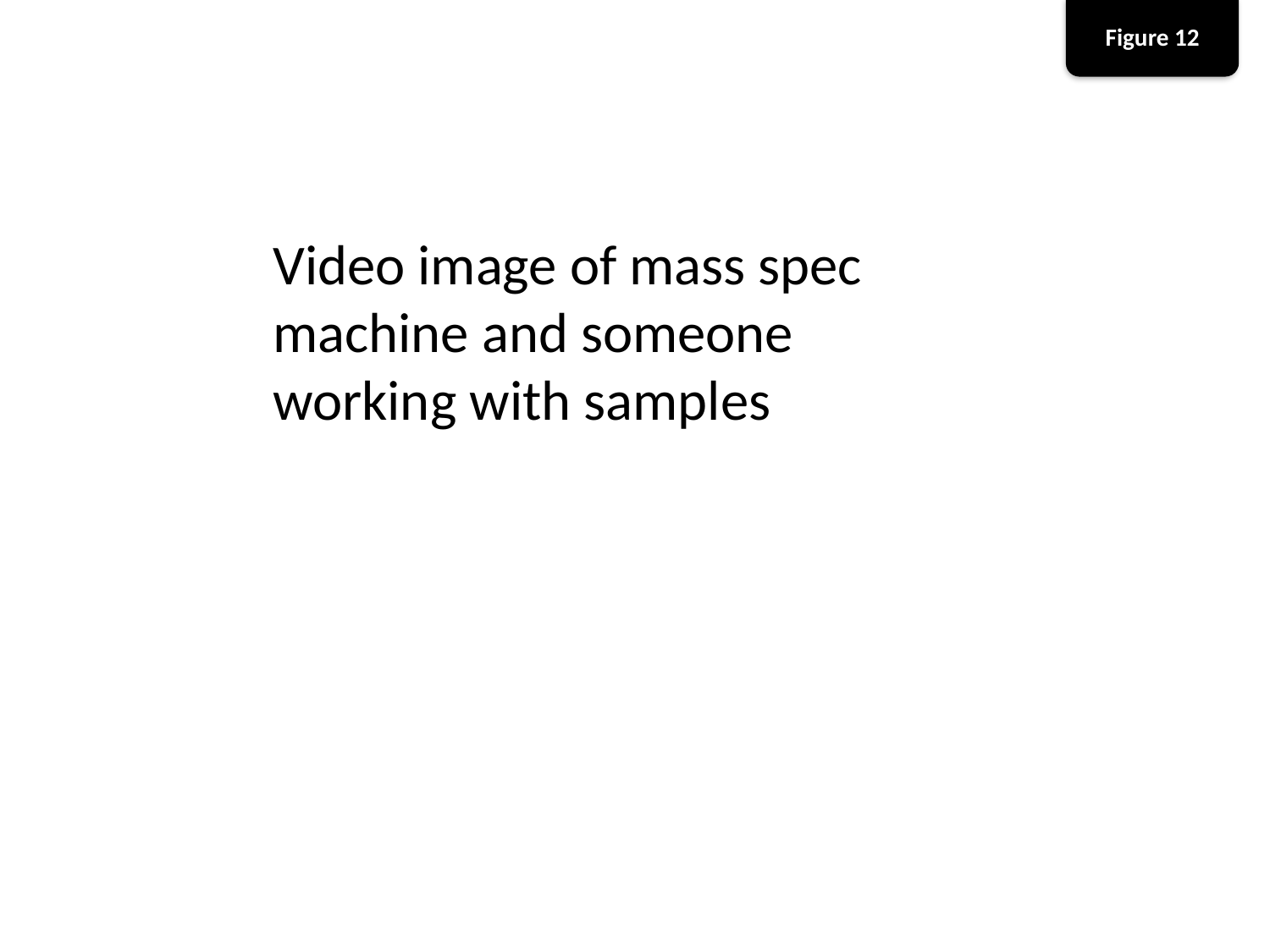

Figure 12
Video image of mass spec machine and someone working with samples